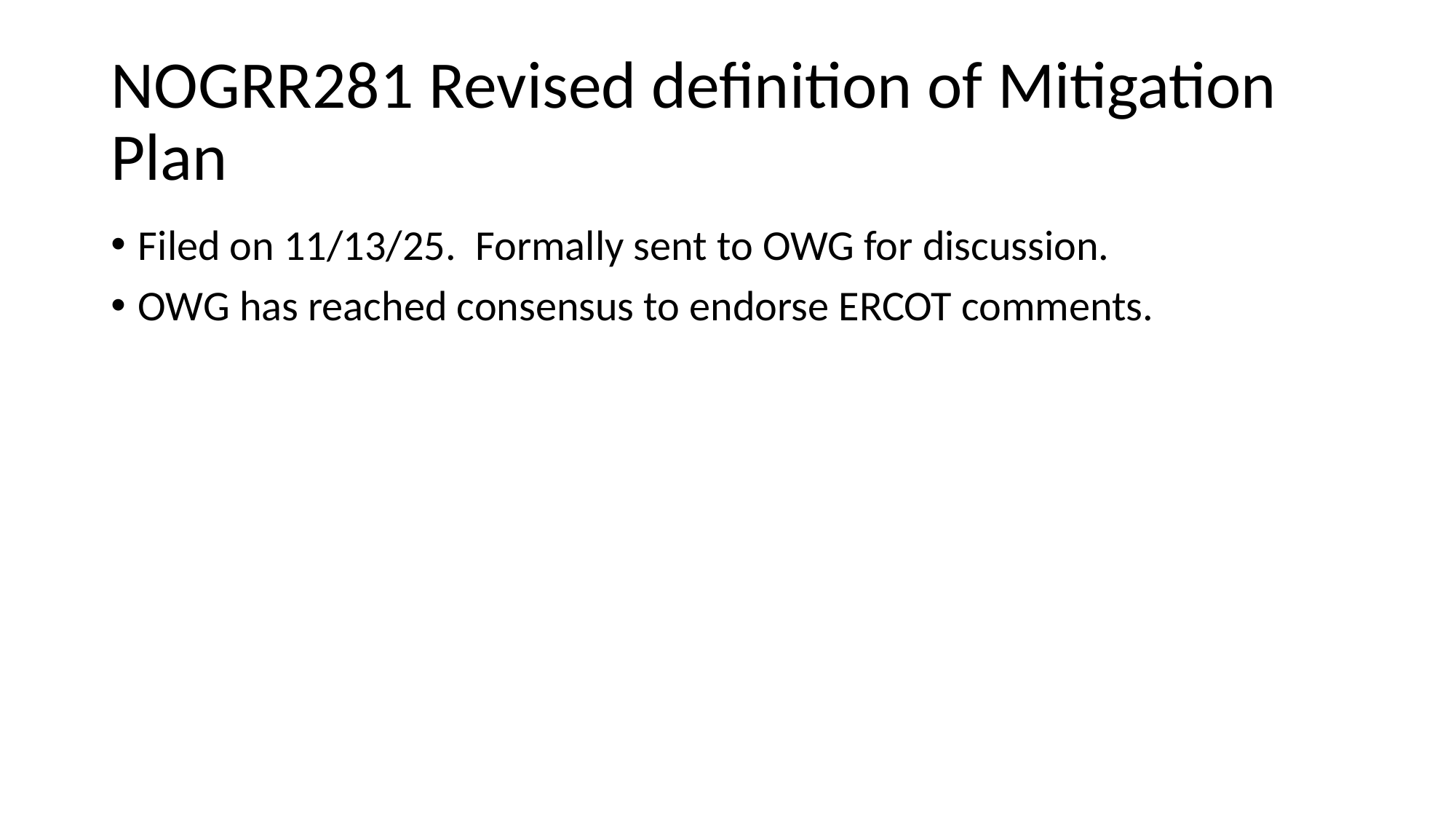

# NOGRR281 Revised definition of Mitigation Plan
Filed on 11/13/25.  Formally sent to OWG for discussion.
OWG has reached consensus to endorse ERCOT comments.